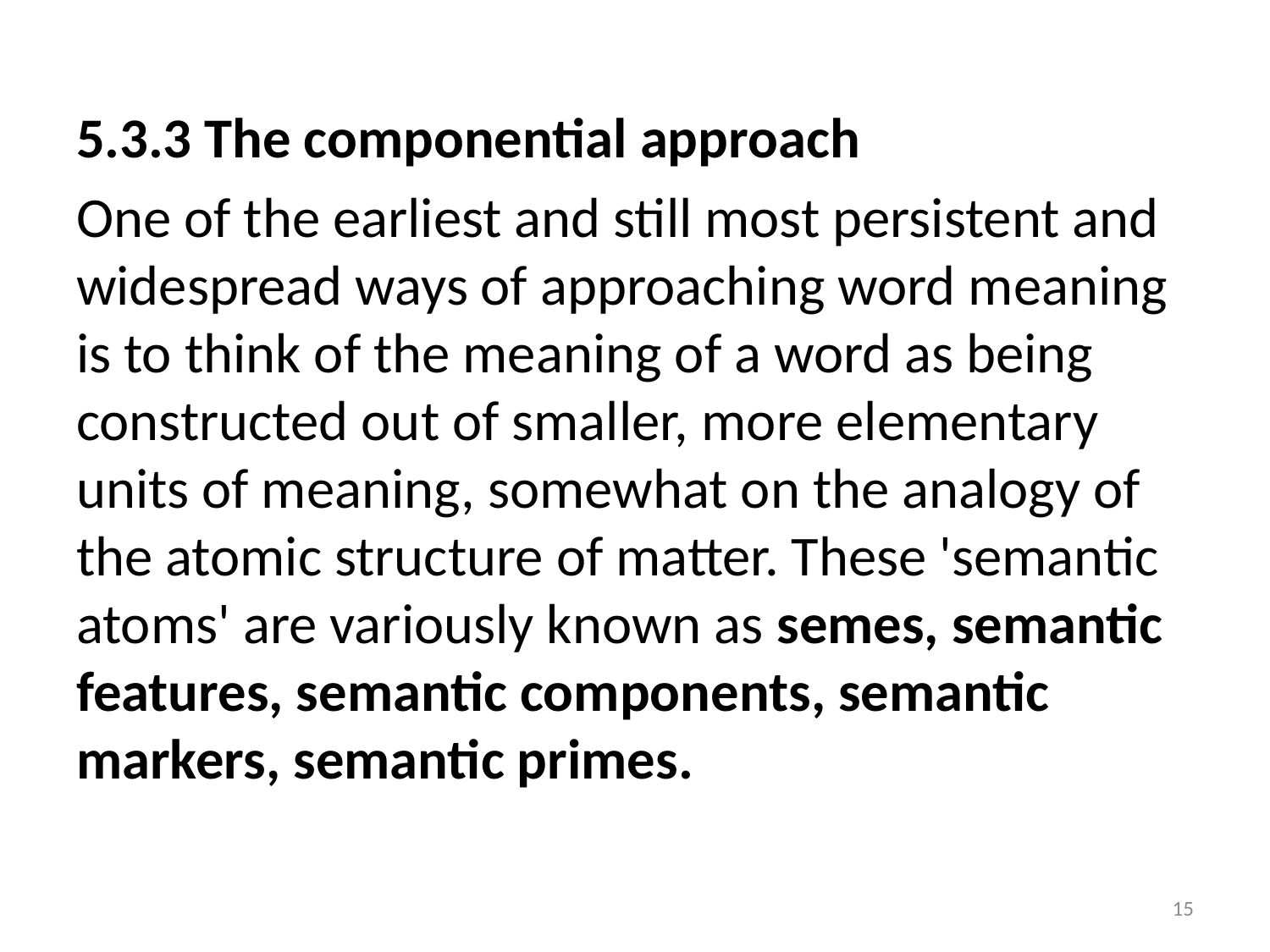

5.3.3 The componential approach
One of the earliest and still most persistent and widespread ways of approaching word meaning is to think of the meaning of a word as being constructed out of smaller, more elementary units of meaning, somewhat on the analogy of the atomic structure of matter. These 'semantic atoms' are variously known as semes, semantic features, semantic components, semantic markers, semantic primes.

15